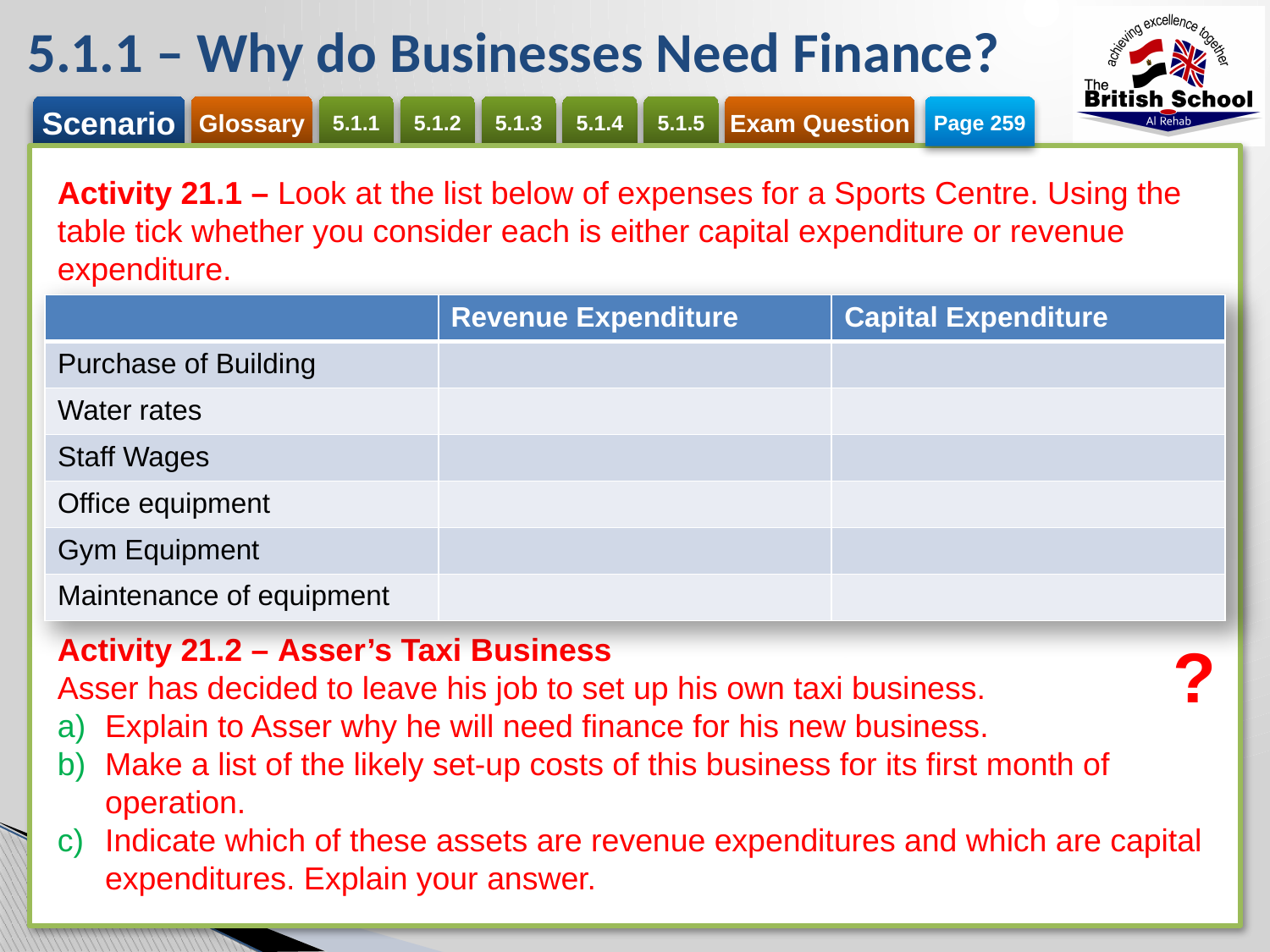

# 5.1.1 – Why do Businesses Need Finance?
Page 259
Activity 21.1 – Look at the list below of expenses for a Sports Centre. Using the table tick whether you consider each is either capital expenditure or revenue expenditure.

Activity 21.2 – Asser’s Taxi Business
Asser has decided to leave his job to set up his own taxi business.
Explain to Asser why he will need finance for his new business.
Make a list of the likely set-up costs of this business for its first month of operation.
Indicate which of these assets are revenue expenditures and which are capital expenditures. Explain your answer.
|  | Revenue Expenditure | Capital Expenditure |
| --- | --- | --- |
| Purchase of Building |  |  |
| Water rates |  |  |
| Staff Wages |  |  |
| Office equipment |  |  |
| Gym Equipment |  |  |
| Maintenance of equipment |  |  |
?